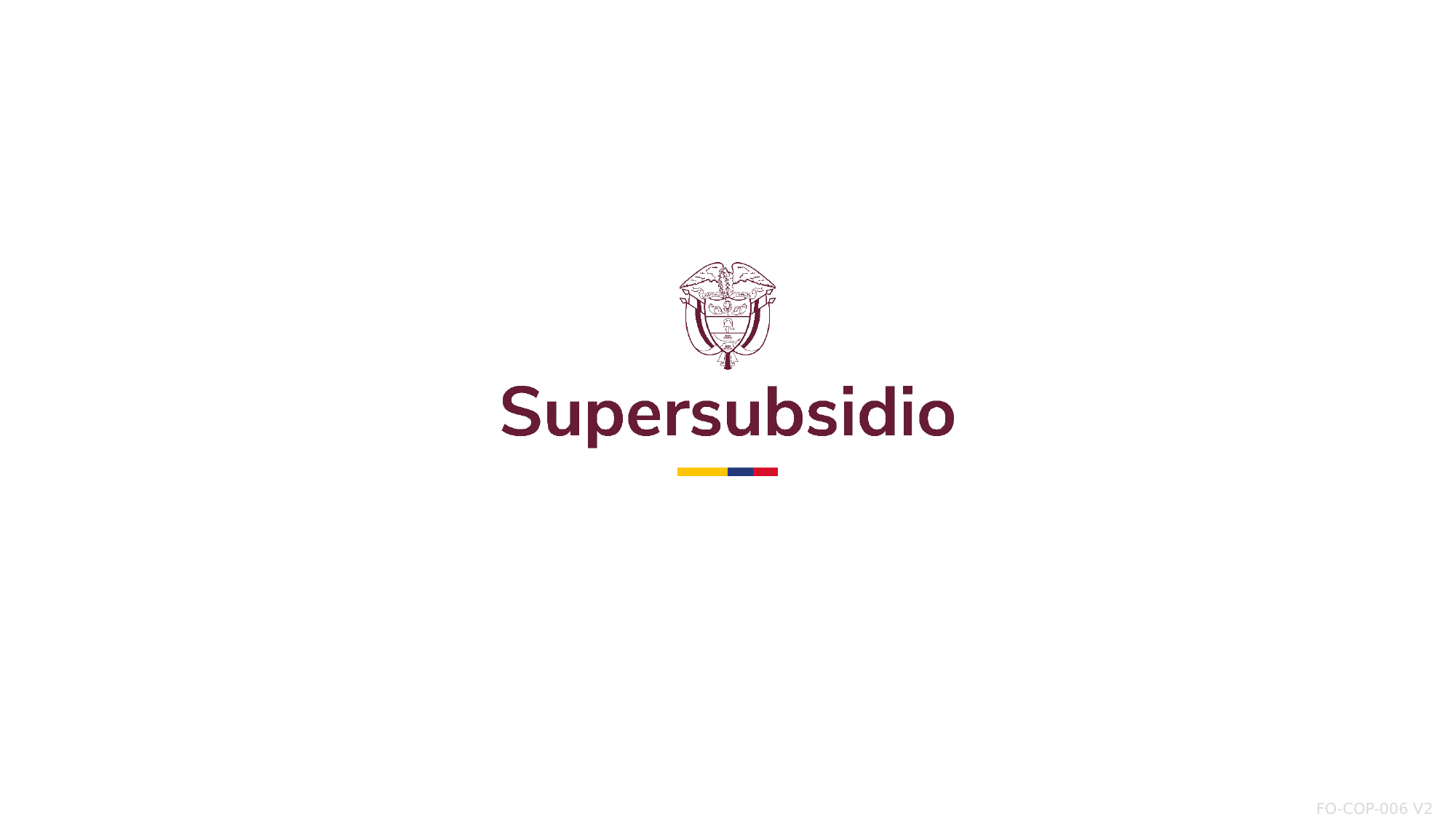

| FO-COP-006 V2 |
| --- |